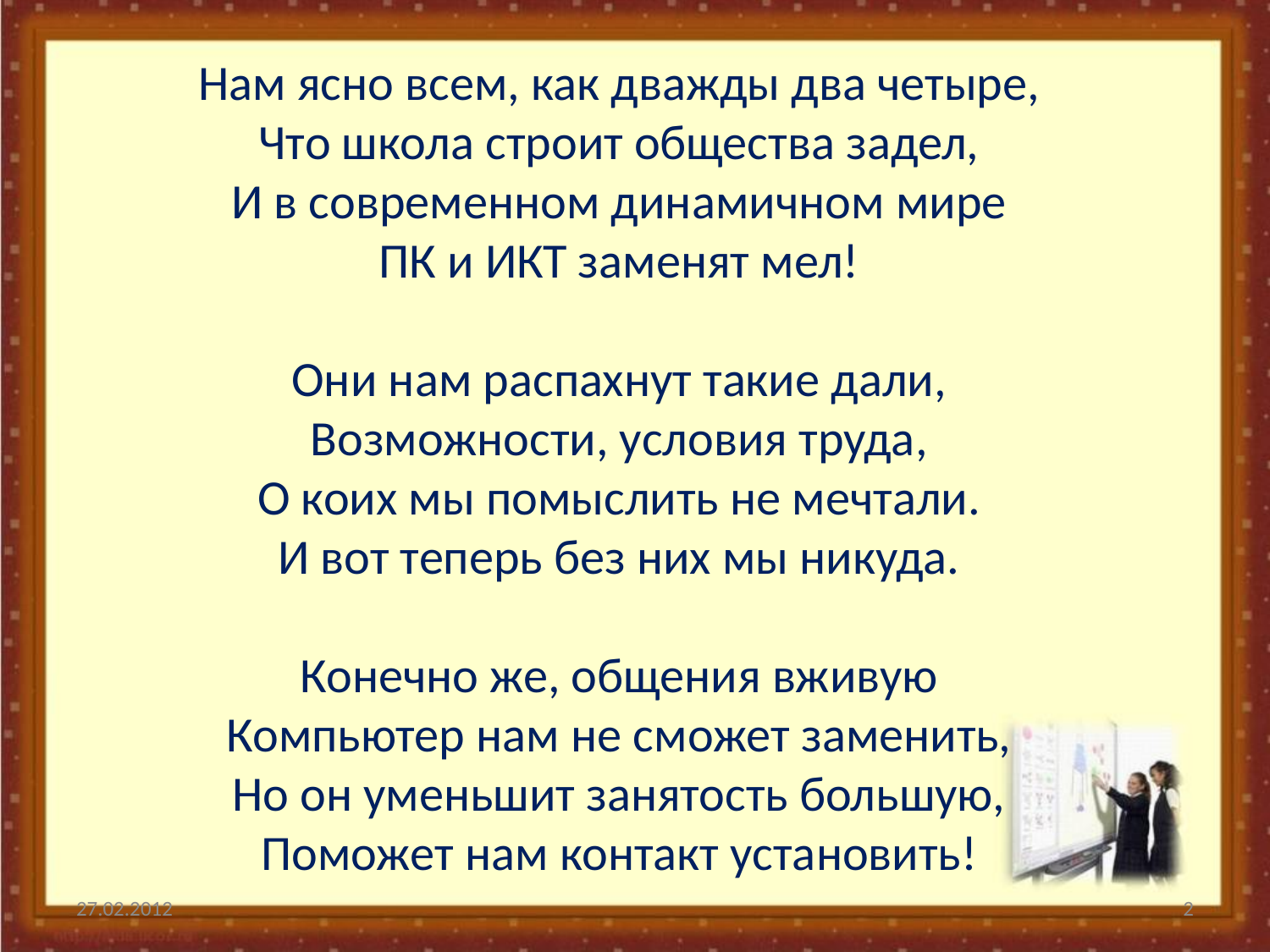

Нам ясно всем, как дважды два четыре,
Что школа строит общества задел,
И в современном динамичном мире
ПК и ИКТ заменят мел!
Они нам распахнут такие дали,
Возможности, условия труда,
О коих мы помыслить не мечтали.
И вот теперь без них мы никуда.
Конечно же, общения вживую
Компьютер нам не сможет заменить,
Но он уменьшит занятость большую,
Поможет нам контакт установить!
27.02.2012
2